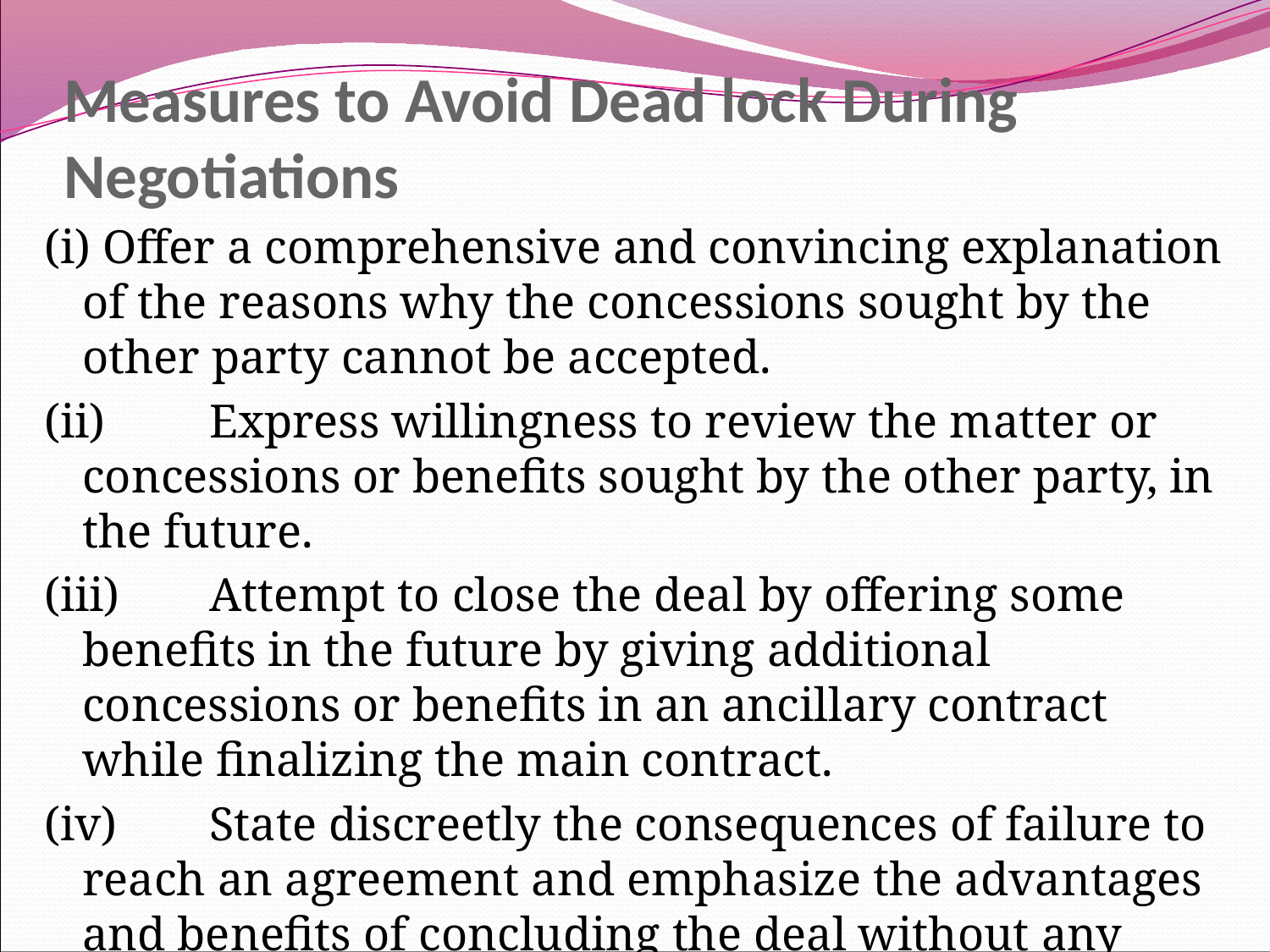

# Measures to Avoid Dead lock During Negotiations
(i) Offer a comprehensive and convincing explanation of the reasons why the concessions sought by the other party cannot be accepted.
(ii)	Express willingness to review the matter or concessions or benefits sought by the other party, in the future.
(iii)	Attempt to close the deal by offering some benefits in the future by giving additional concessions or benefits in an ancillary contract while finalizing the main contract.
(iv)	State discreetly the consequences of failure to reach an agreement and emphasize the advantages and benefits of concluding the deal without any further loss of time.